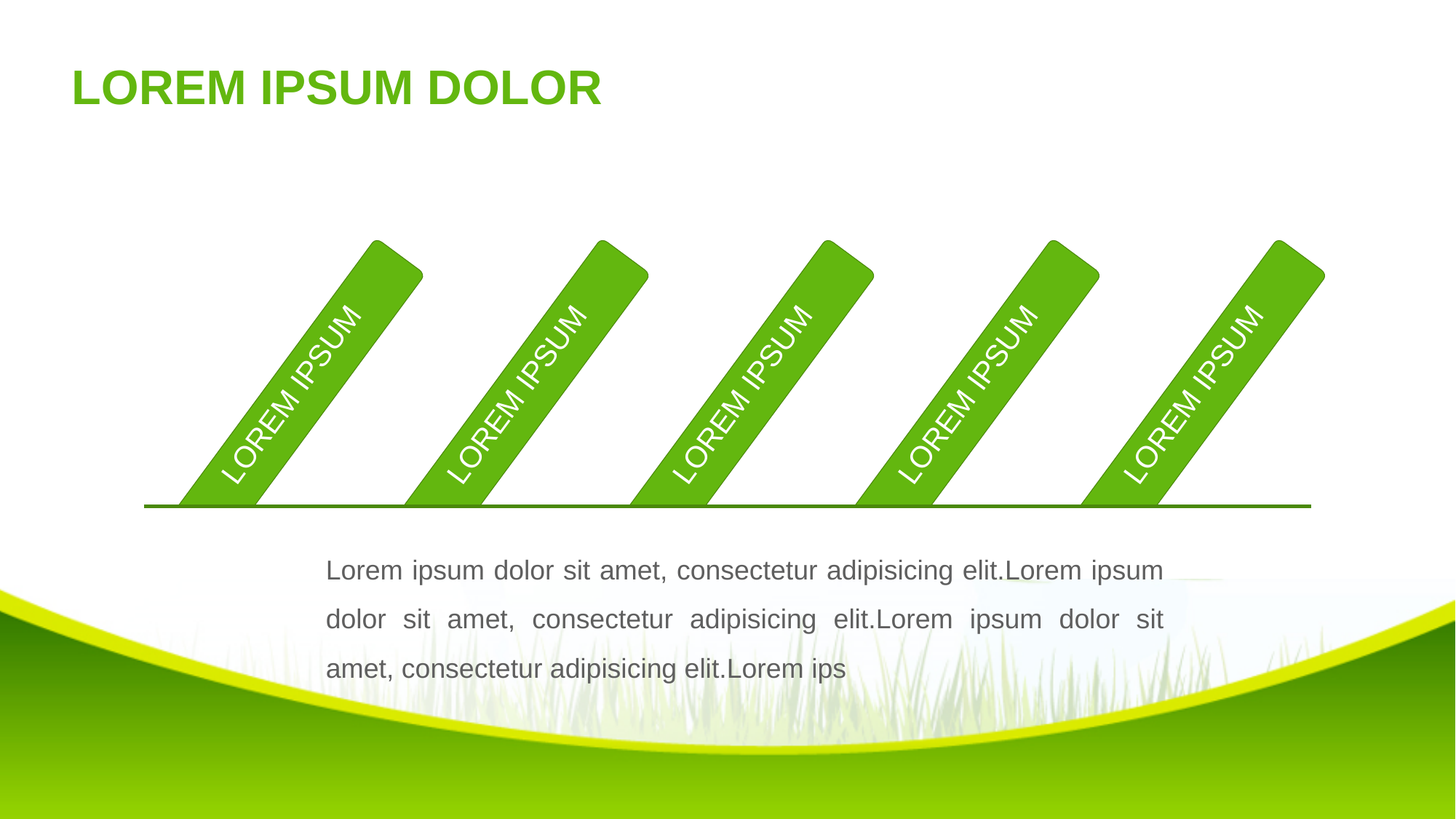

LOREM IPSUM DOLOR
LOREM IPSUM
LOREM IPSUM
LOREM IPSUM
LOREM IPSUM
LOREM IPSUM
Lorem ipsum dolor sit amet, consectetur adipisicing elit.Lorem ipsum dolor sit amet, consectetur adipisicing elit.Lorem ipsum dolor sit amet, consectetur adipisicing elit.Lorem ips